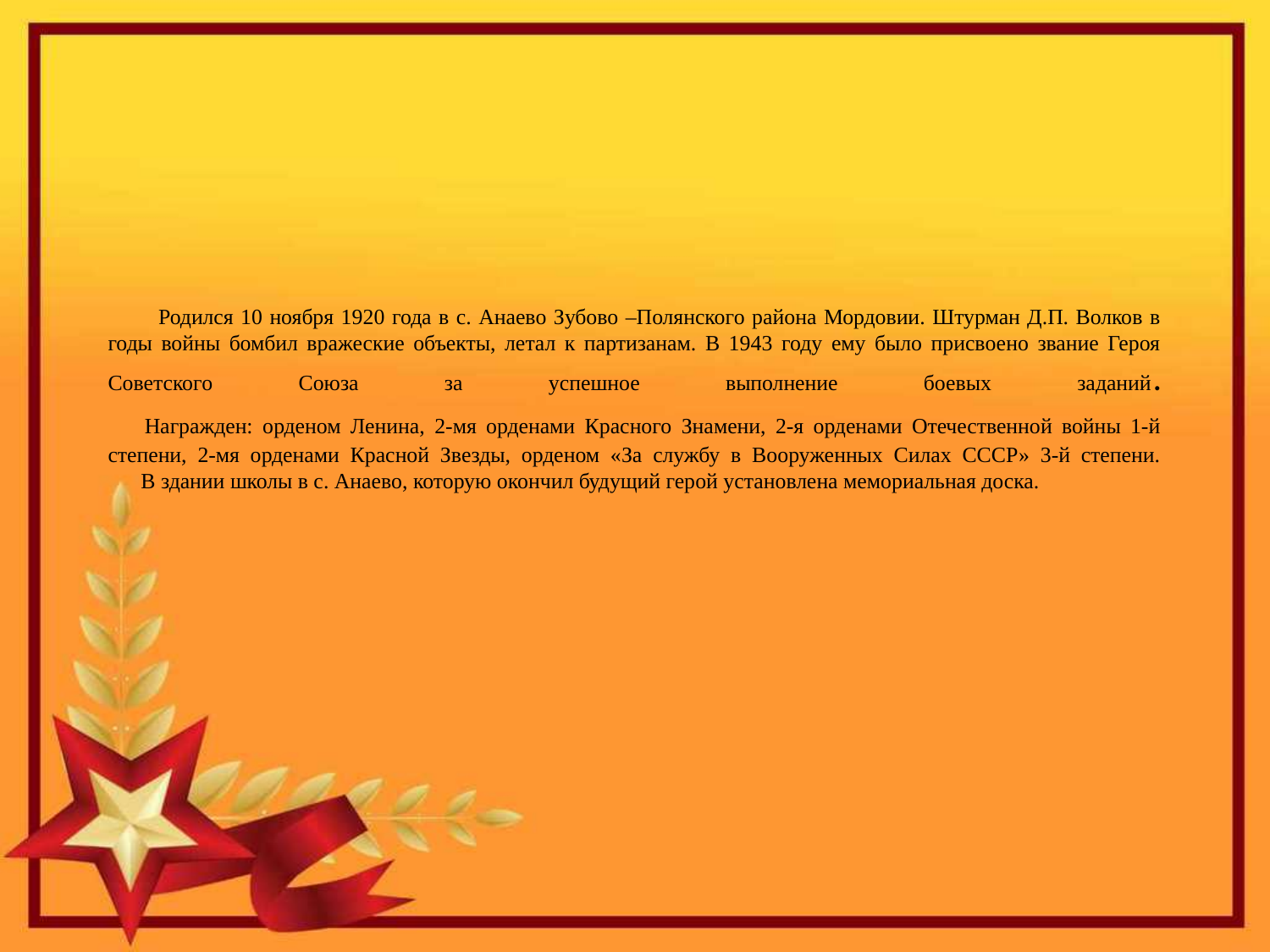

# Родился 10 ноября 1920 года в с. Анаево Зубово –Полянского района Мордовии. Штурман Д.П. Волков в годы войны бомбил вражеские объекты, летал к партизанам. В 1943 году ему было присвоено звание Героя Советского Союза за успешное выполнение боевых заданий. Награжден: орденом Ленина, 2-мя орденами Красного Знамени, 2-я орденами Отечественной войны 1-й степени, 2-мя орденами Красной Звезды, орденом «За службу в Вооруженных Силах СССР» 3-й степени. В здании школы в с. Анаево, которую окончил будущий герой установлена мемориальная доска.